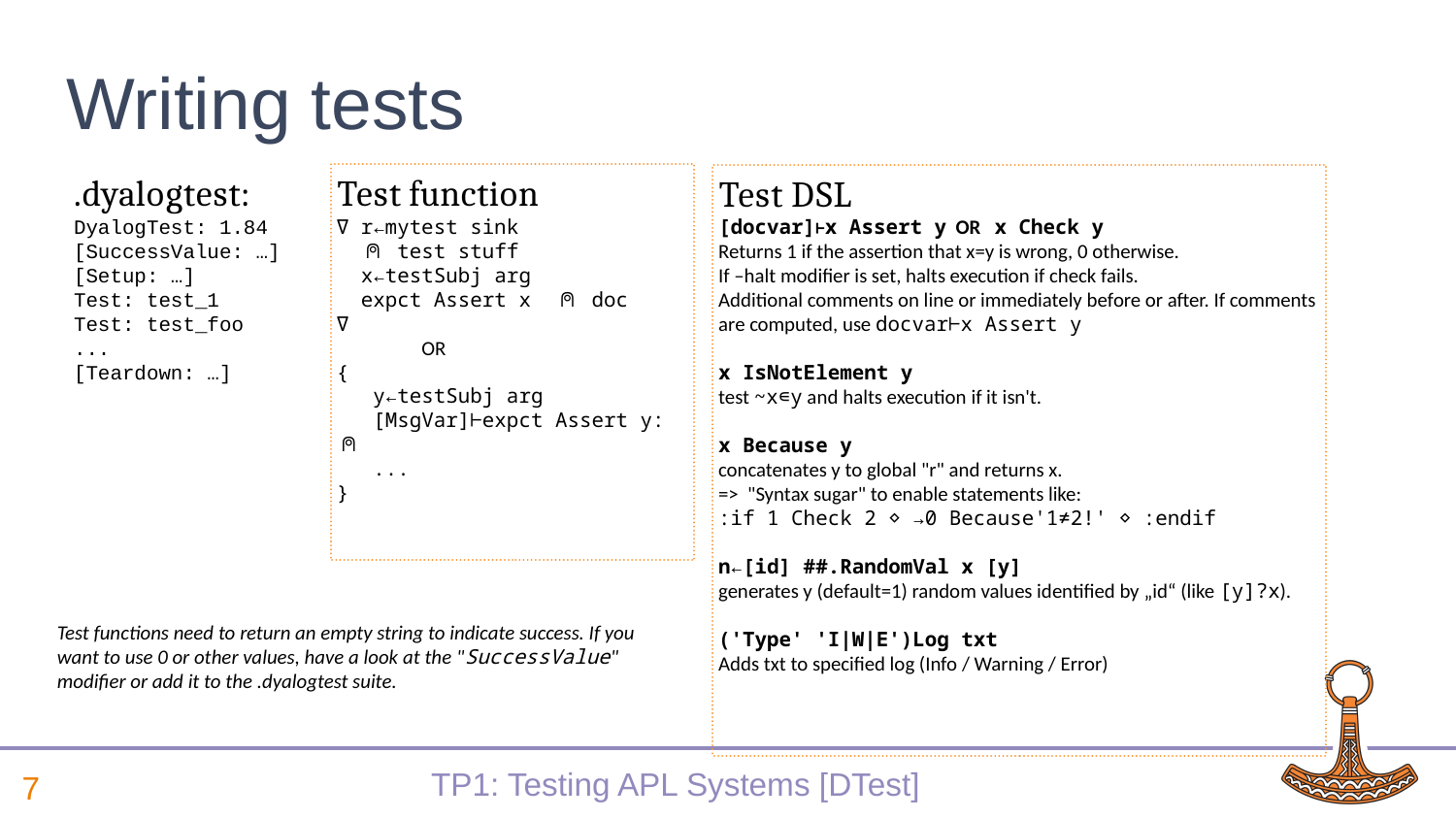

# Writing tests
Test function
∇ r←mytest sink
  ⍝ test stuff
  x←testSubj arg
  expct Assert x  ⍝ doc
∇
       OR
{
   y←testSubj arg
   [MsgVar]⊢expct Assert y: ⍝
   ...
}

.dyalogtest:
DyalogTest: 1.84
[SuccessValue: …]
[Setup: …]
Test: test_1
Test: test_foo
...
[Teardown: …]
Test DSL
[docvar]⊢x Assert y  OR   x Check y
Returns 1 if the assertion that x=y is wrong, 0 otherwise.
If –halt modifier is set, halts execution if check fails.
Additional comments on line or immediately before or after. If comments are computed, use docvar⊢x Assert y

x IsNotElement y
test ~x∊y and halts execution if it isn't.
x Because y
concatenates y to global "r" and returns x.
=>  "Syntax sugar" to enable statements like:
:if 1 Check 2 ⋄ →0 Because'1≠2!' ⋄ :endif
n←[id] ##.RandomVal x [y]
generates y (default=1) random values identified by „id“ (like [y]?x).
('Type' 'I|W|E')Log txt
Adds txt to specified log (Info / Warning / Error)
Test functions need to return an empty string to indicate success. If you want to use 0 or other values, have a look at the "SuccessValue" modifier or add it to the .dyalogtest suite.